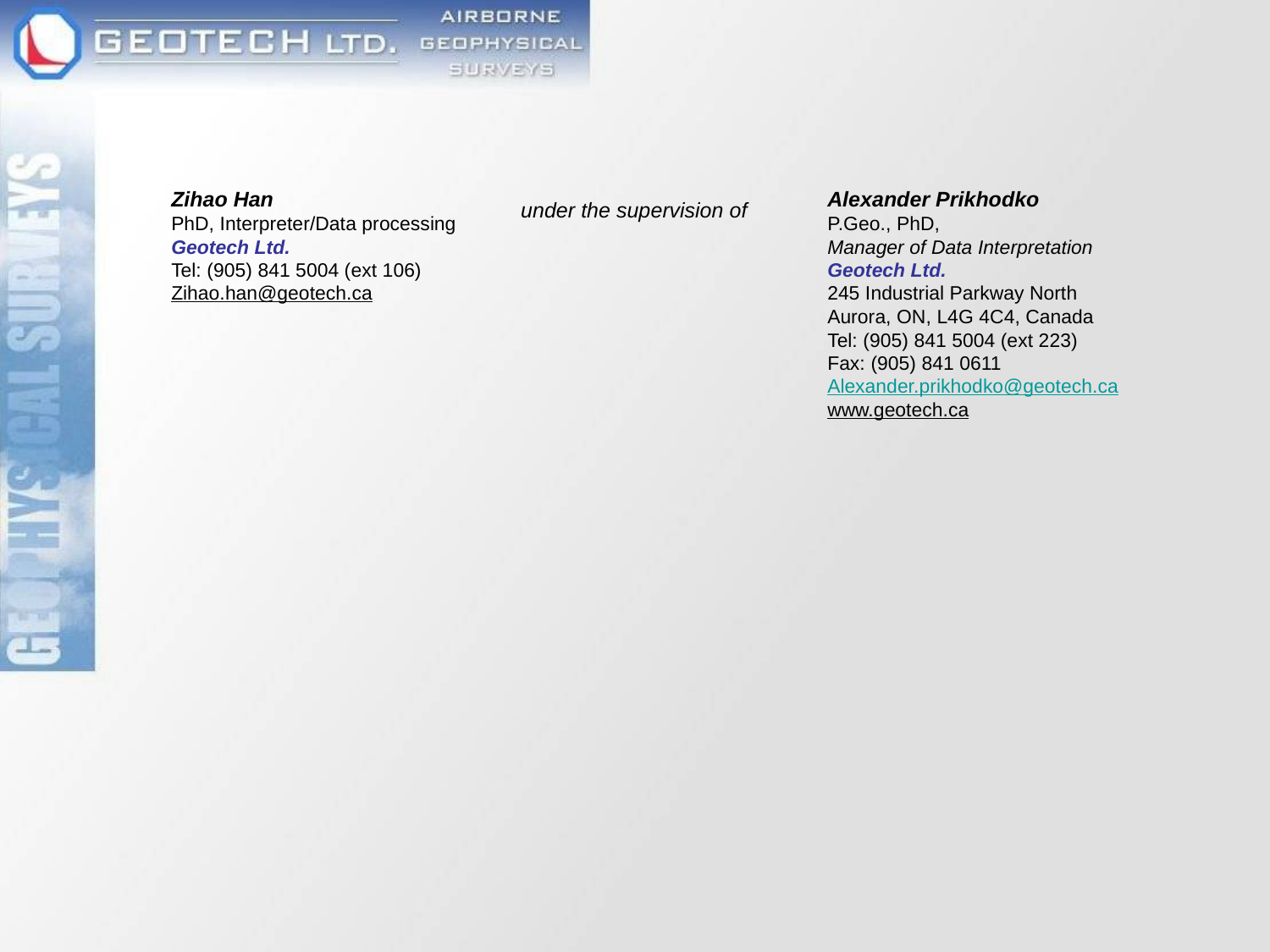

Zihao Han
PhD, Interpreter/Data processing
Geotech Ltd.
Tel: (905) 841 5004 (ext 106)
Zihao.han@geotech.ca

under the supervision of
Alexander Prikhodko
P.Geo., PhD,
Manager of Data Interpretation
Geotech Ltd.
245 Industrial Parkway North
Aurora, ON, L4G 4C4, Canada
Tel: (905) 841 5004 (ext 223)
Fax: (905) 841 0611
Alexander.prikhodko@geotech.ca
www.geotech.ca